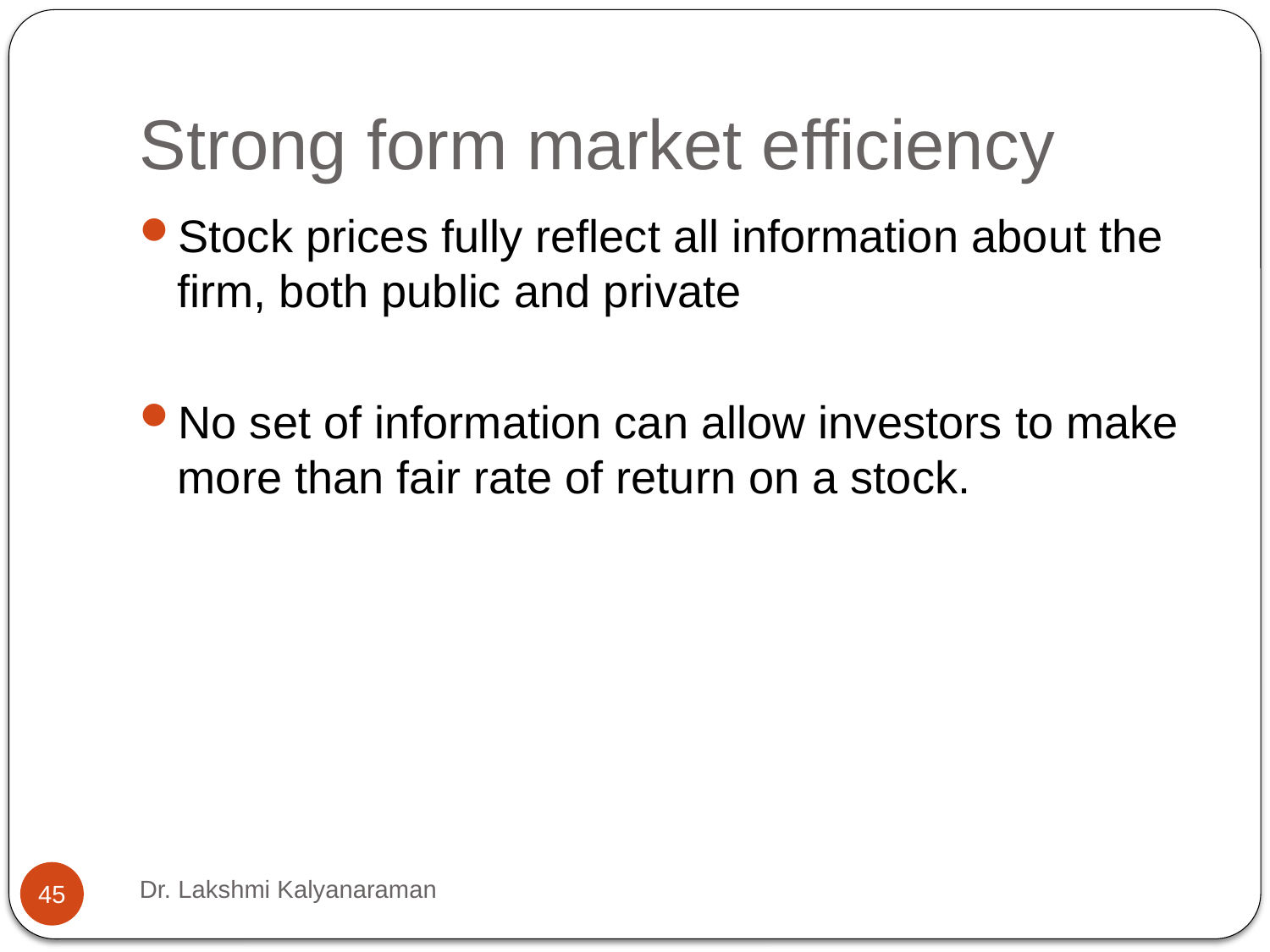

# Strong form market efficiency
Stock prices fully reflect all information about the firm, both public and private

No set of information can allow investors to make more than fair rate of return on a stock.

Dr. Lakshmi Kalyanaraman
45